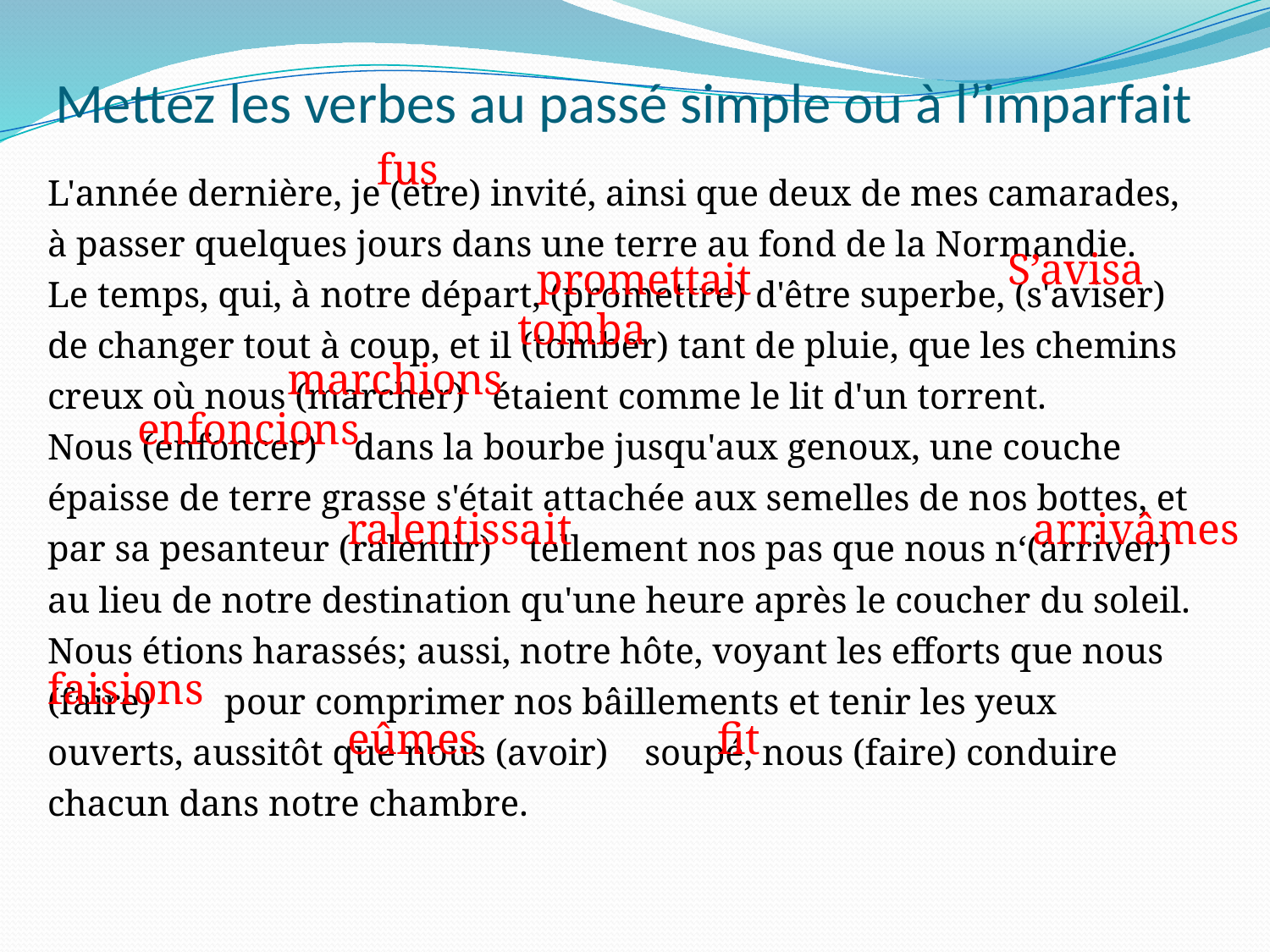

# Mettez les verbes au passé simple ou à l’imparfait
fus
L'année dernière, je (être) invité, ainsi que deux de mes camarades, à passer quelques jours dans une terre au fond de la Normandie.
Le temps, qui, à notre départ, (promettre) d'être superbe, (s'aviser) de changer tout à coup, et il (tomber) tant de pluie, que les chemins creux où nous (marcher)   étaient comme le lit d'un torrent.
Nous (enfoncer)    dans la bourbe jusqu'aux genoux, une couche épaisse de terre grasse s'était attachée aux semelles de nos bottes, et par sa pesanteur (ralentir)    tellement nos pas que nous n‘(arriver)  au lieu de notre destination qu'une heure après le coucher du soleil.
Nous étions harassés; aussi, notre hôte, voyant les efforts que nous (faire)        pour comprimer nos bâillements et tenir les yeux ouverts, aussitôt que nous (avoir)    soupé, nous (faire) conduire chacun dans notre chambre.
S’avisa
promettait
tomba
marchions
enfoncions
ralentissait
arrivâmes
faisions
eûmes
fit